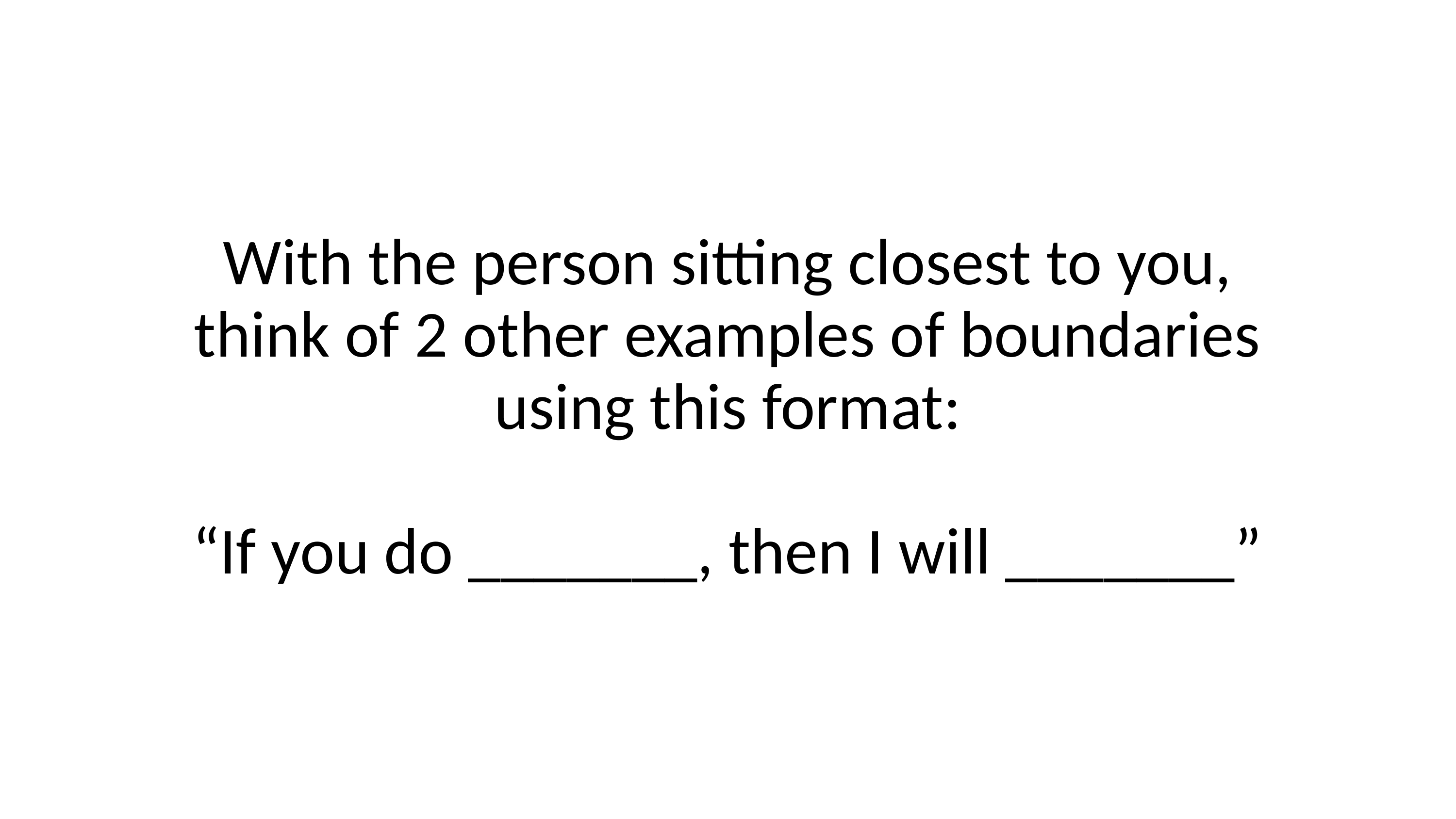

With the person sitting closest to you, think of 2 other examples of boundaries using this format:

“If you do _______, then I will _______”